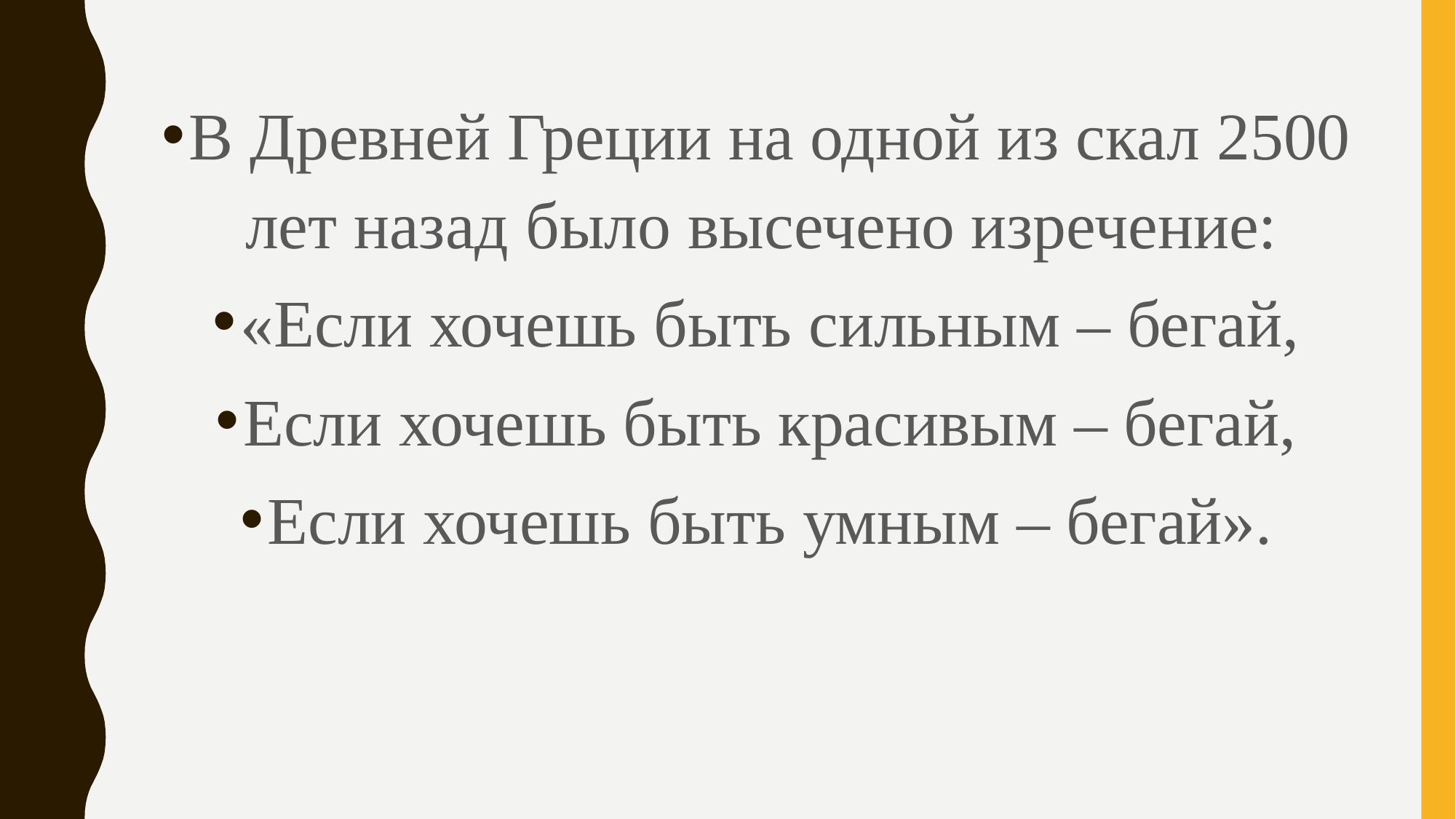

В Древней Греции на одной из скал 2500 лет назад было высечено изречение:
«Если хочешь быть сильным – бегай,
Если хочешь быть красивым – бегай,
Если хочешь быть умным – бегай».